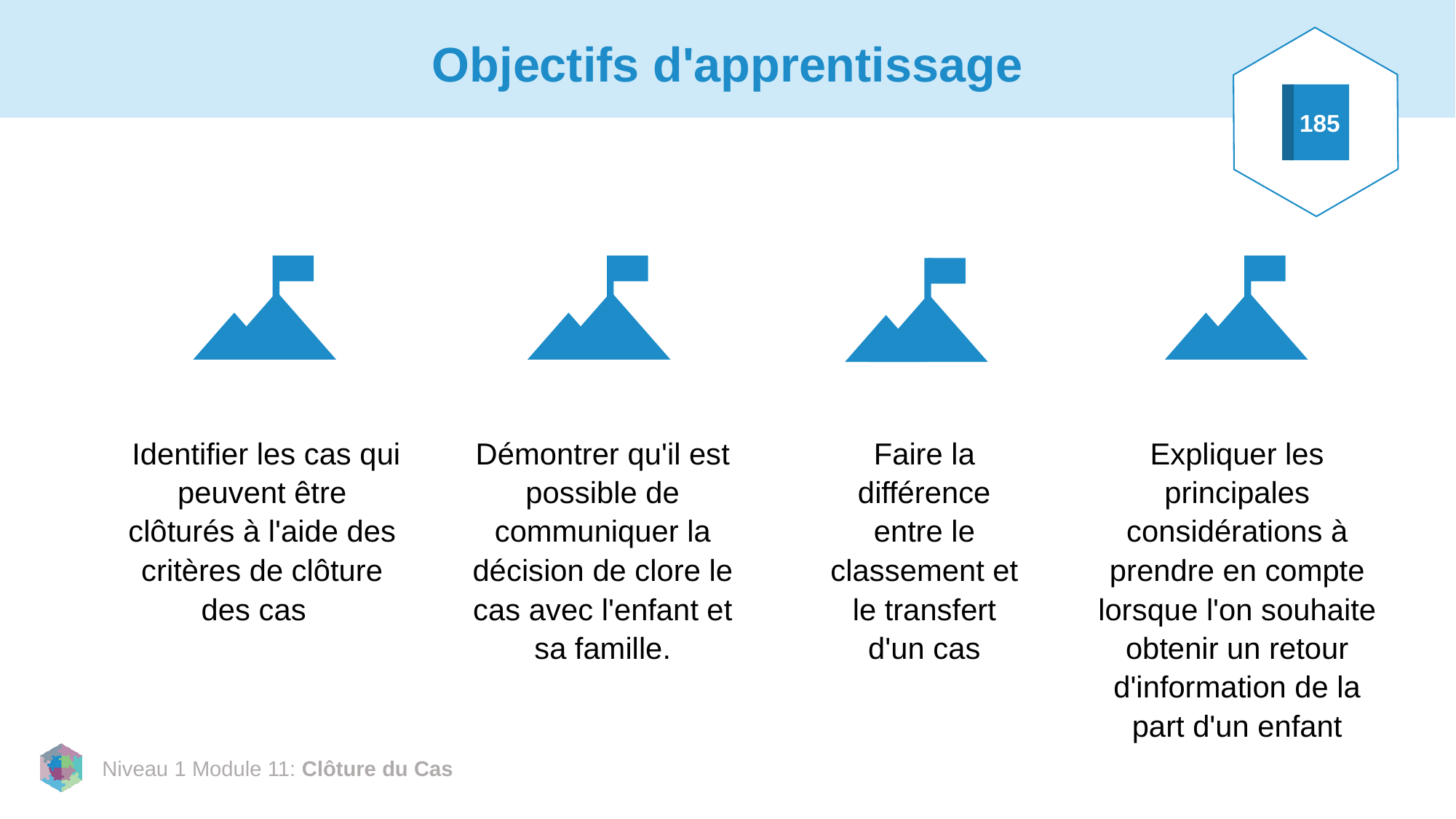

# Objectifs d'apprentissage

185

 Identifier les cas qui peuvent être clôturés à l'aide des critères de clôture des cas
Démontrer qu'il est possible de communiquer la décision de clore le cas avec l'enfant et sa famille.
Faire la différence entre le classement et le transfert d'un cas
Expliquer les principales considérations à prendre en compte lorsque l'on souhaite obtenir un retour d'information de la part d'un enfant